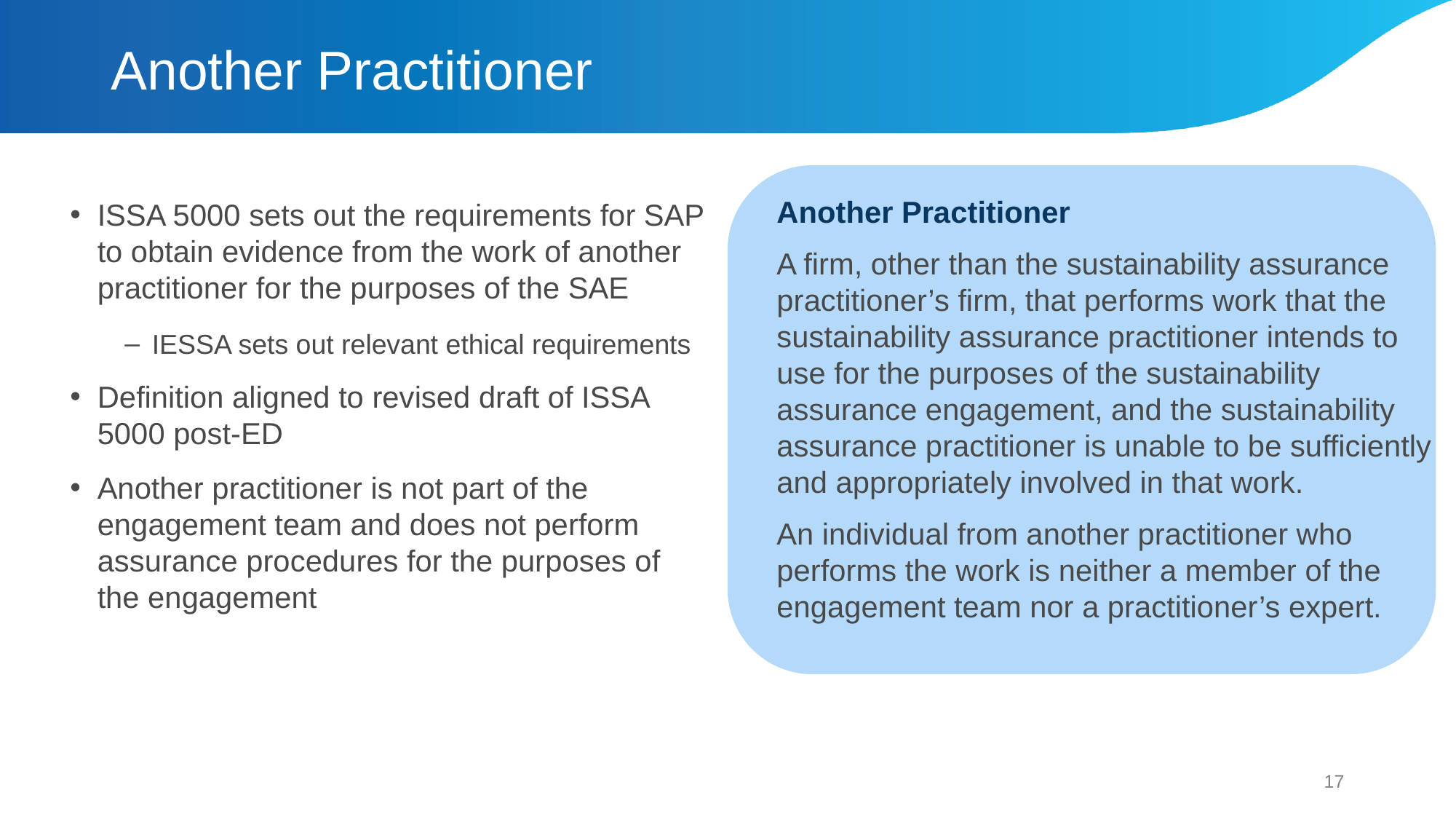

# Another Practitioner

Another Practitioner
A firm, other than the sustainability assurance practitioner’s firm, that performs work that the sustainability assurance practitioner intends to use for the purposes of the sustainability assurance engagement, and the sustainability assurance practitioner is unable to be sufficiently and appropriately involved in that work.
An individual from another practitioner who performs the work is neither a member of the engagement team nor a practitioner’s expert.

ISSA 5000 sets out the requirements for SAP to obtain evidence from the work of another practitioner for the purposes of the SAE
IESSA sets out relevant ethical requirements
Definition aligned to revised draft of ISSA 5000 post-ED
Another practitioner is not part of the engagement team and does not perform assurance procedures for the purposes of the engagement
17